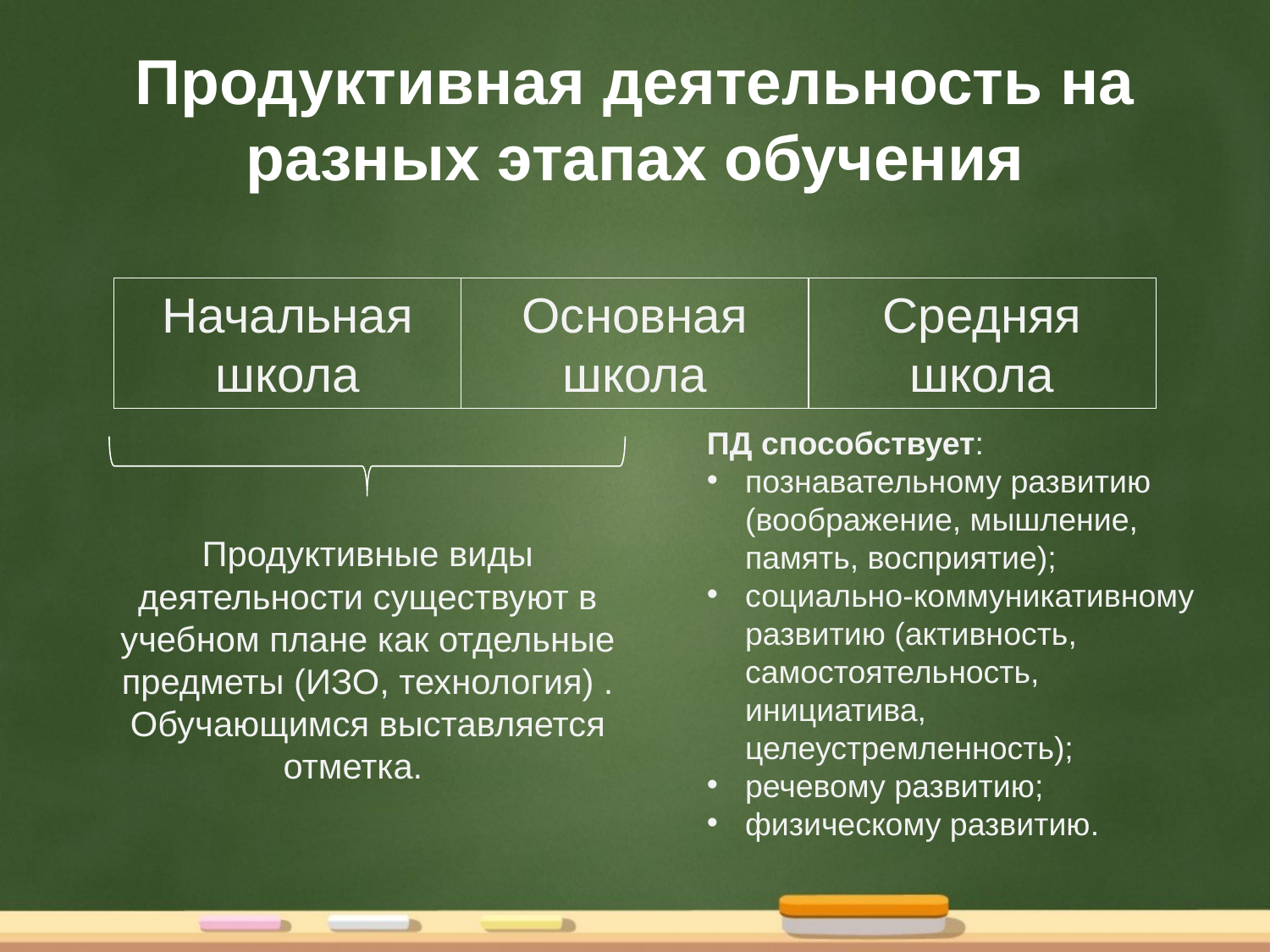

# Продуктивная деятельность на разных этапах обучения

Начальная школа
Основная школа
Средняя школа
ПД способствует:
познавательному развитию (воображение, мышление, память, восприятие);
социально-коммуникативному развитию (активность, самостоятельность, инициатива, целеустремленность);
речевому развитию;
физическому развитию.
Продуктивные виды деятельности существуют в учебном плане как отдельные предметы (ИЗО, технология) .
Обучающимся выставляется отметка.